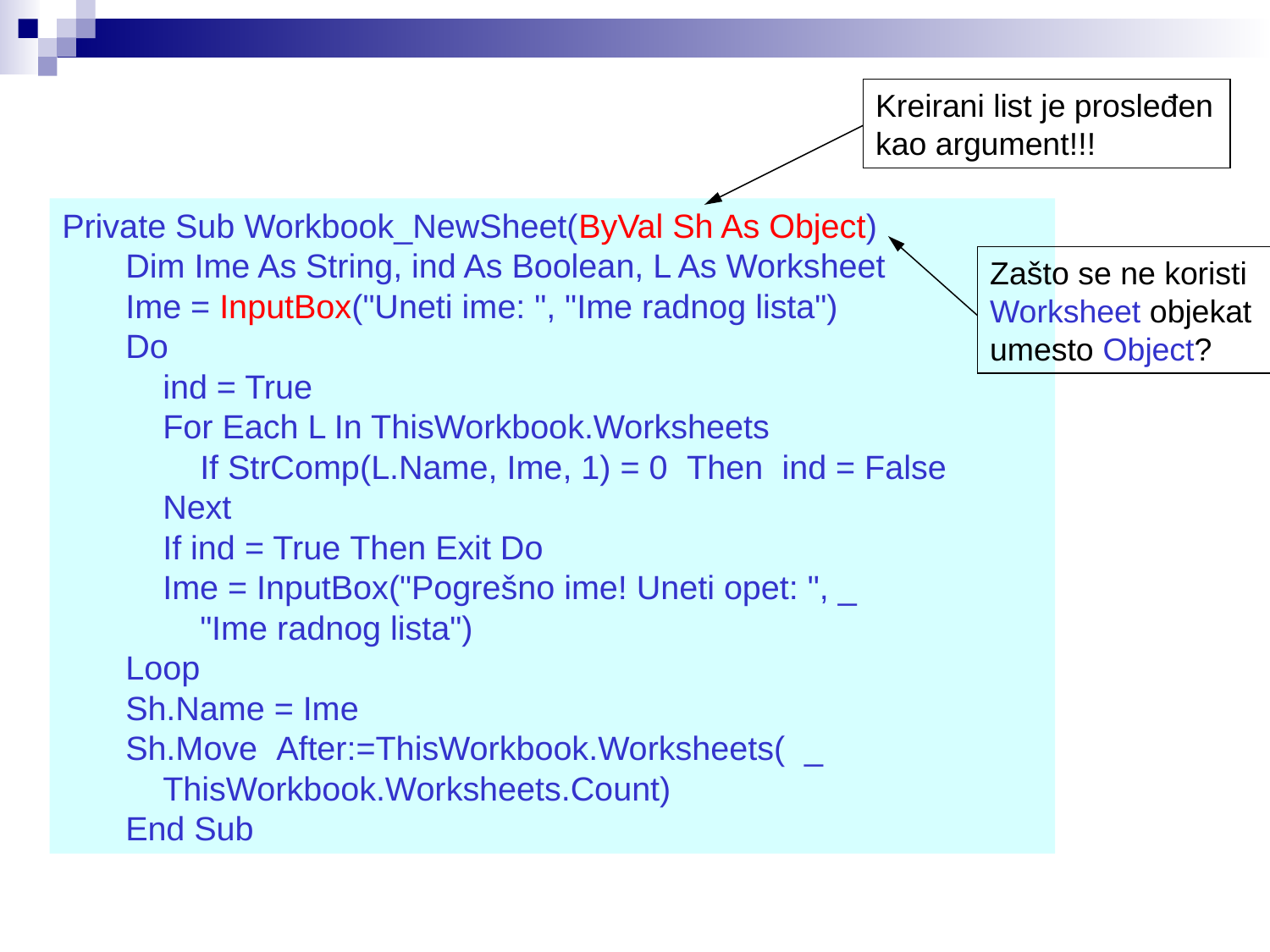

Kreirani list je prosleđen kao argument!!!

Private Sub Workbook_NewSheet(ByVal Sh As Object)
Dim Ime As String, ind As Boolean, L As Worksheet
Ime = InputBox("Uneti ime: ", "Ime radnog lista")
Do
    ind = True
    For Each L In ThisWorkbook.Worksheets
        If StrComp(L.Name, Ime, 1) = 0  Then  ind = False
    Next
    If ind = True Then Exit Do
    Ime = InputBox("Pogrešno ime! Uneti opet: ", _
        "Ime radnog lista")
Loop
Sh.Name = Ime
Sh.Move  After:=ThisWorkbook.Worksheets(  _
    ThisWorkbook.Worksheets.Count)
End Sub

Zašto se ne koristi Worksheet objekat umesto Object?